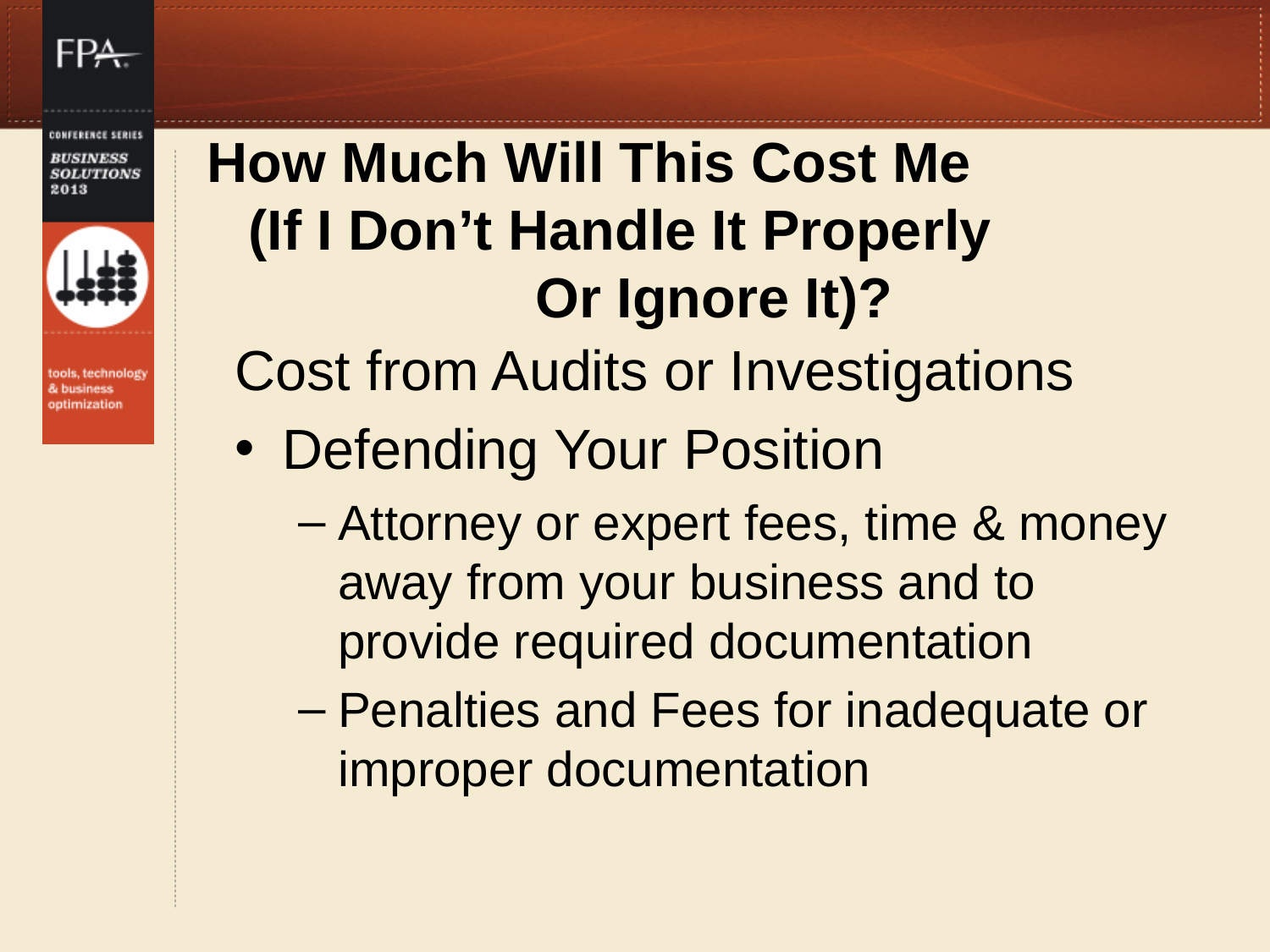

# How Much Will This Cost Me                  (If I Don’t Handle It Properly              Or Ignore It)?
Cost from Audits or Investigations
Defending Your Position
Attorney or expert fees, time & money away from your business and to provide required documentation
Penalties and Fees for inadequate or improper documentation